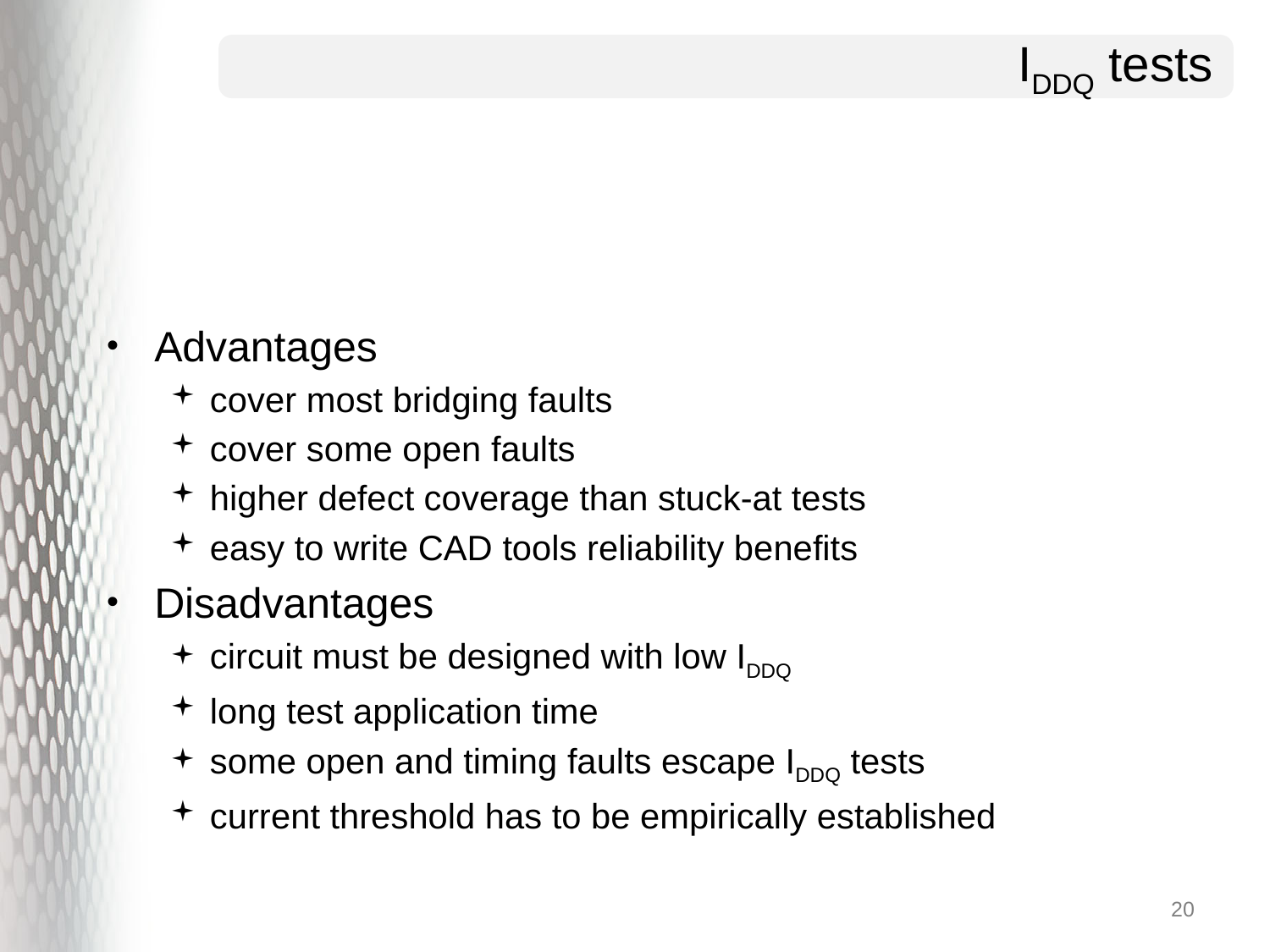

# IDDQ tests
Advantages
cover most bridging faults
cover some open faults
higher defect coverage than stuck-at tests
easy to write CAD tools reliability benefits
Disadvantages
circuit must be designed with low IDDQ
long test application time
some open and timing faults escape IDDQ tests
current threshold has to be empirically established